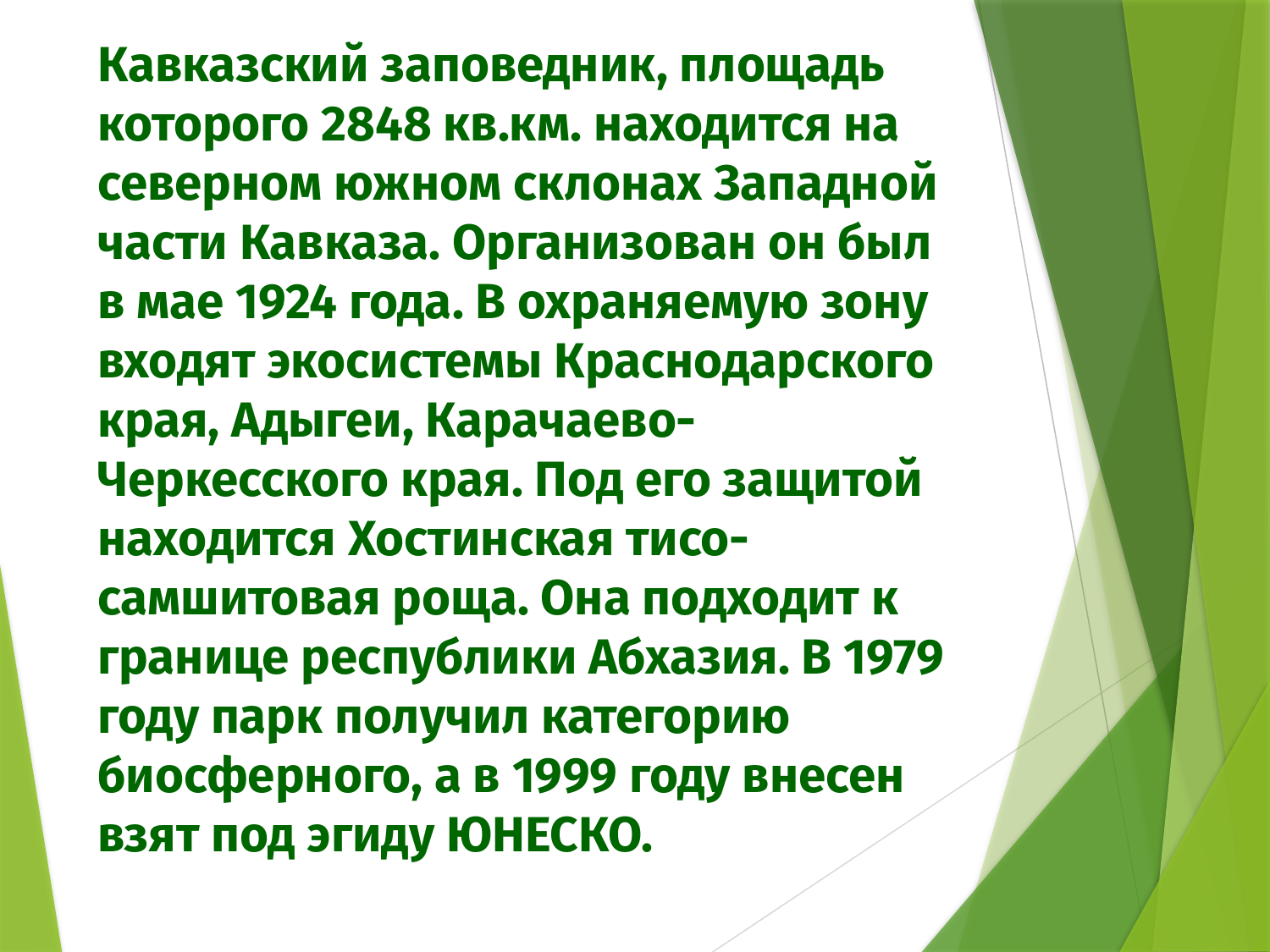

# Кавказский заповедник, площадь которого 2848 кв.км. находится на северном южном склонах Западной части Кавказа. Организован он был в мае 1924 года. В охраняемую зону входят экосистемы Краснодарского края, Адыгеи, Карачаево-Черкесского края. Под его защитой находится Хостинская тисо-самшитовая роща. Она подходит к границе республики Абхазия. В 1979 году парк получил категорию биосферного, а в 1999 году внесен взят под эгиду ЮНЕСКО.